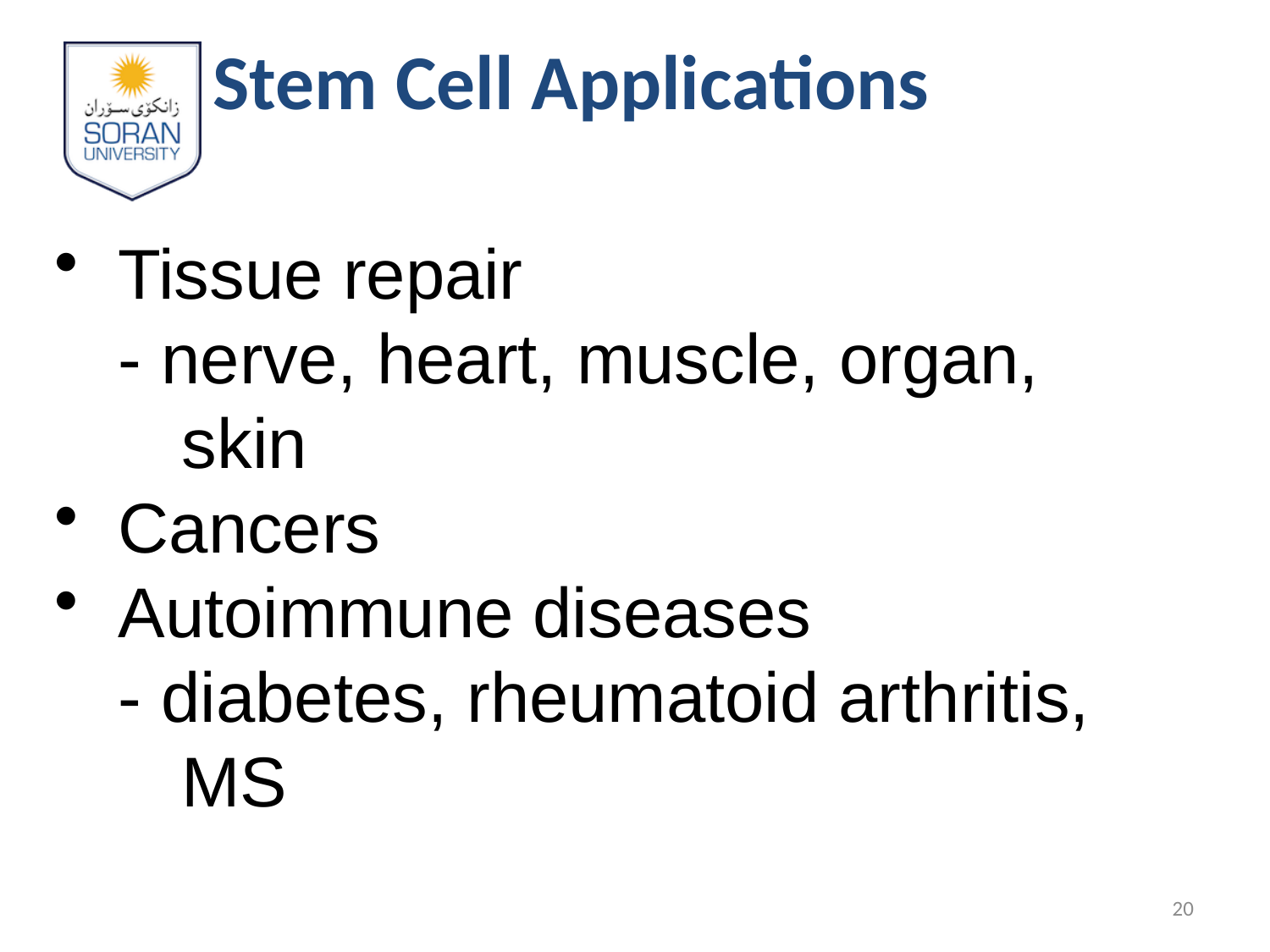

Stem Cell Applications
Tissue repair
- nerve, heart, muscle, organ, skin
Cancers
Autoimmune diseases
- diabetes, rheumatoid arthritis, MS
20